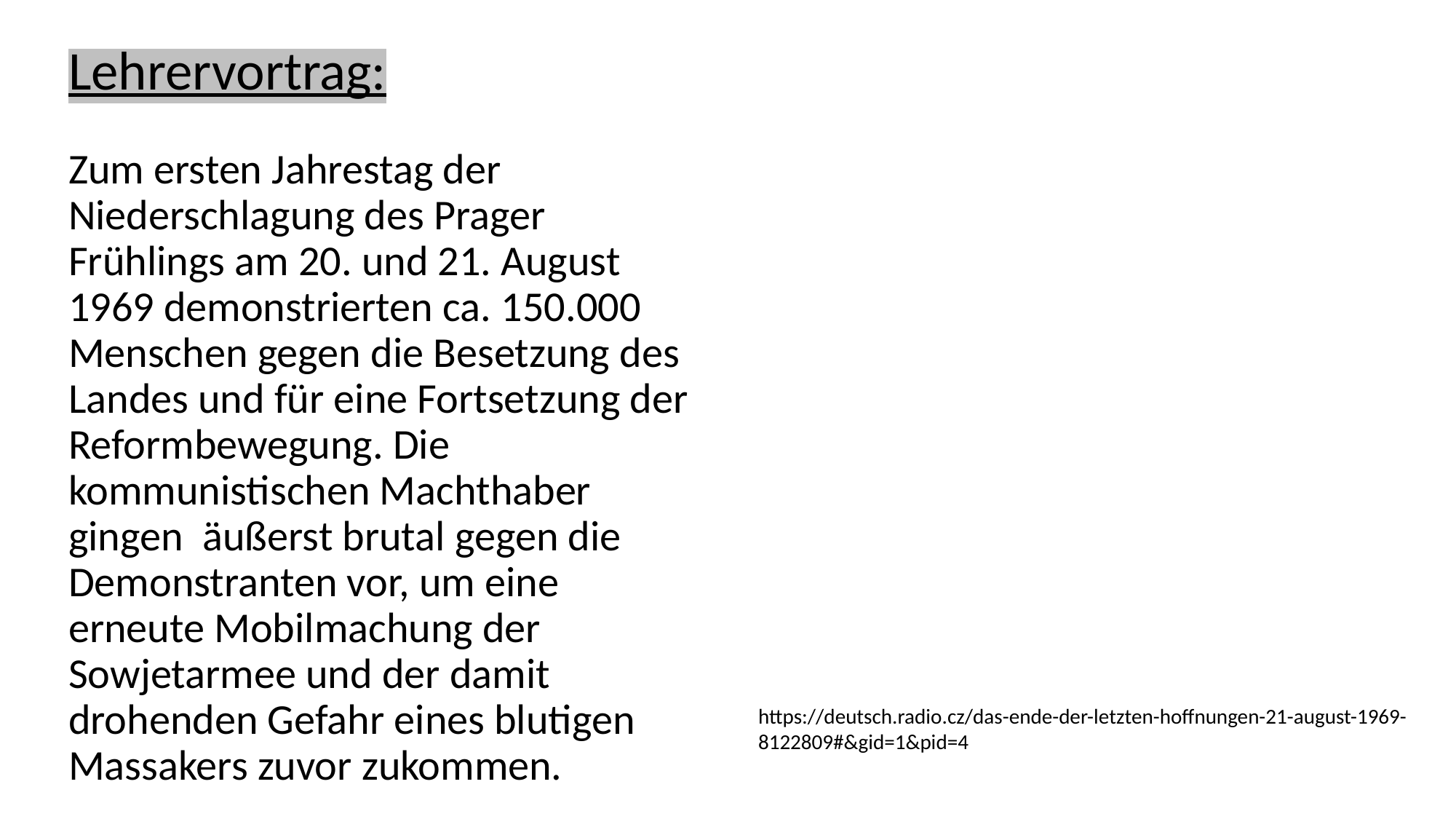

# Lehrervortrag: Zum ersten Jahrestag der Niederschlagung des Prager Frühlings am 20. und 21. August 1969 demonstrierten ca. 150.000 Menschen gegen die Besetzung des Landes und für eine Fortsetzung der Reformbewegung. Die kommunistischen Machthaber gingen  äußerst brutal gegen die Demonstranten vor, um eine erneute Mobilmachung der Sowjetarmee und der damit drohenden Gefahr eines blutigen Massakers zuvor zukommen.
https://deutsch.radio.cz/das-ende-der-letzten-hoffnungen-21-august-1969-8122809#&gid=1&pid=4